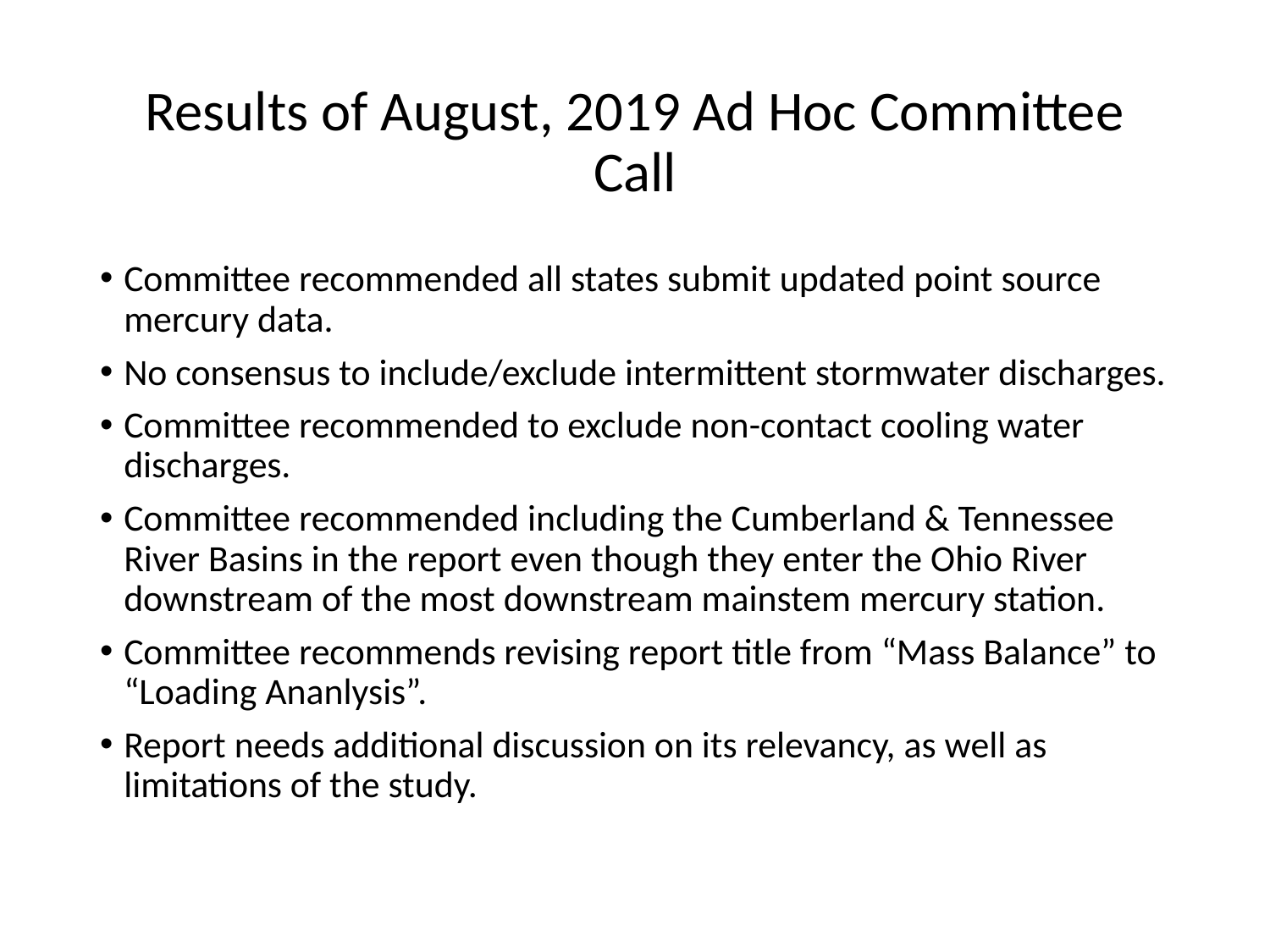

# Results of August, 2019 Ad Hoc Committee Call
Committee recommended all states submit updated point source mercury data.
No consensus to include/exclude intermittent stormwater discharges.
Committee recommended to exclude non-contact cooling water discharges.
Committee recommended including the Cumberland & Tennessee River Basins in the report even though they enter the Ohio River downstream of the most downstream mainstem mercury station.
Committee recommends revising report title from “Mass Balance” to “Loading Ananlysis”.
Report needs additional discussion on its relevancy, as well as limitations of the study.